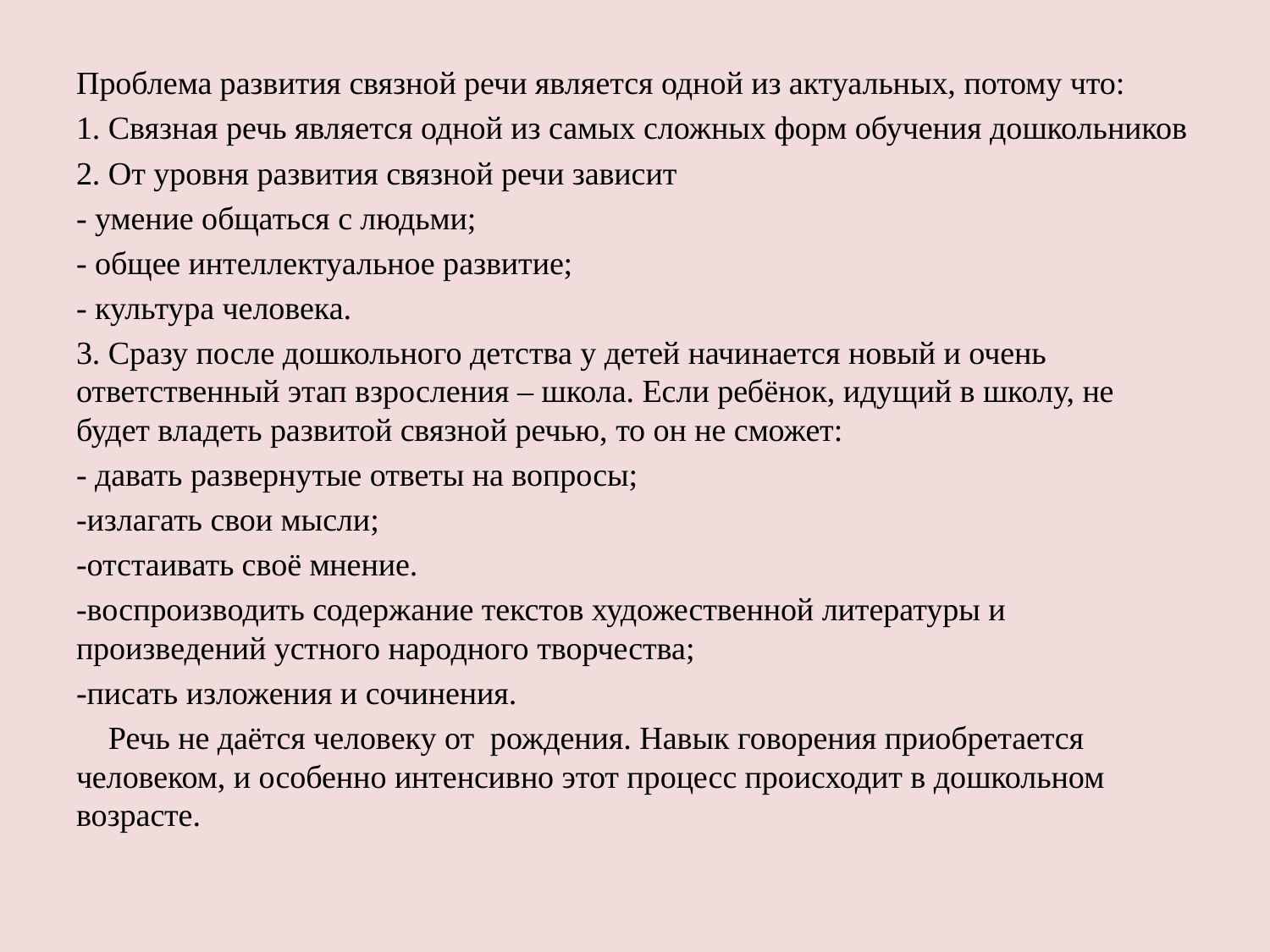

Проблема развития связной речи является одной из актуальных, потому что:
1. Связная речь является одной из самых сложных форм обучения дошкольников
2. От уровня развития связной речи зависит
- умение общаться с людьми;
- общее интеллектуальное развитие;
- культура человека.
3. Сразу после дошкольного детства у детей начинается новый и очень ответственный этап взросления – школа. Если ребёнок, идущий в школу, не будет владеть развитой связной речью, то он не сможет:
- давать развернутые ответы на вопросы;
-излагать свои мысли;
-отстаивать своё мнение.
-воспроизводить содержание текстов художественной литературы и произведений устного народного творчества;
-писать изложения и сочинения.
    Речь не даётся человеку от  рождения. Навык говорения приобретается человеком, и особенно интенсивно этот процесс происходит в дошкольном возрасте.